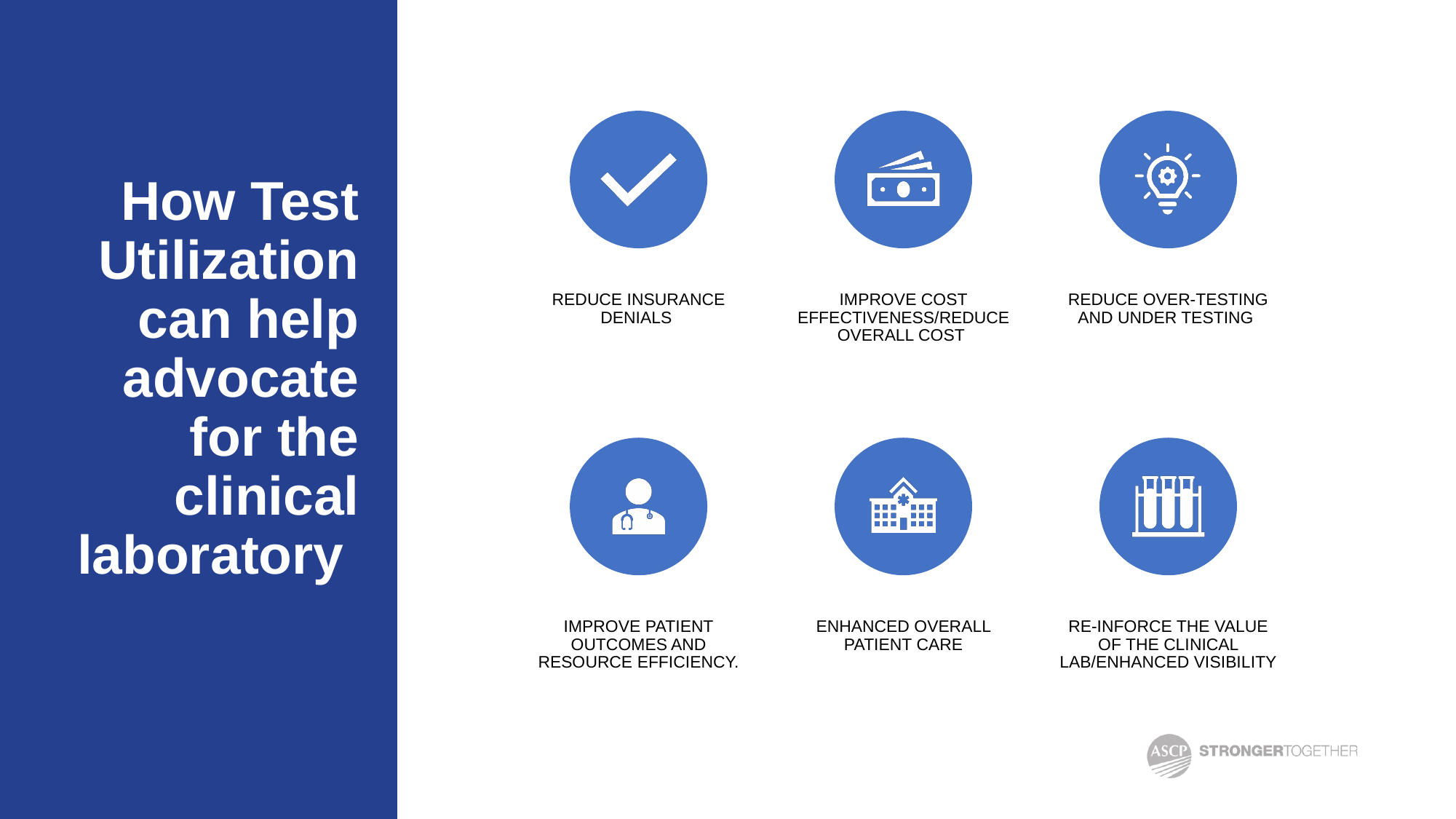

REDUCE INSURANCE DENIALS

IMPROVE COST EFFECTIVENESS/REDUCE OVERALL COST

REDUCE OVER-TESTING AND UNDER TESTING

IMPROVE PATIENT OUTCOMES AND RESOURCE EFFICIENCY.

ENHANCED OVERALL PATIENT CARE

RE-INFORCE THE VALUE OF THE CLINICAL LAB/ENHANCED VISIBILITY
# How Test Utilization can help advocate for the clinical laboratory